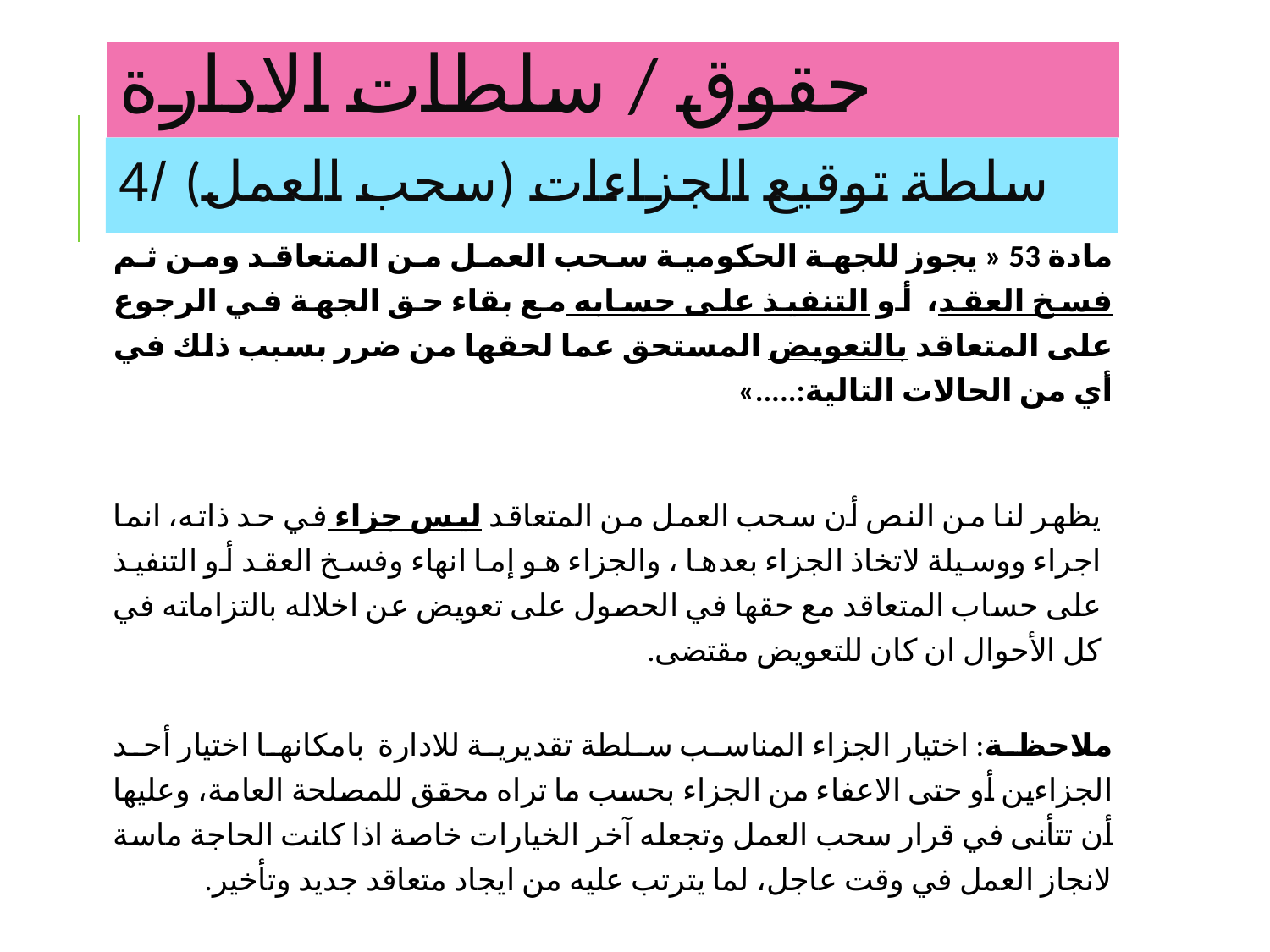

# حقوق / سلطات الادارة
4/ سلطة توقيع الجزاءات (سحب العمل)
مادة 53 « يجوز للجهة الحكومية سحب العمل من المتعاقد ومن ثم فسخ العقد،  أو التنفيذ على حسابه مع بقاء حق الجهة في الرجوع على المتعاقد بالتعويض المستحق عما لحقها من ضرر بسبب ذلك في أي من الحالات التالية:.....»

يظهر لنا من النص أن سحب العمل من المتعاقد ليس جزاء في حد ذاته، انما اجراء ووسيلة لاتخاذ الجزاء بعدها ، والجزاء هو إما انهاء وفسخ العقد أو التنفيذ على حساب المتعاقد مع حقها في الحصول على تعويض عن اخلاله بالتزاماته في كل الأحوال ان كان للتعويض مقتضى.

ملاحظة: اختيار الجزاء المناسب سلطة تقديرية للادارة  بامكانها اختيار أحد الجزاءين أو حتى الاعفاء من الجزاء بحسب ما تراه محقق للمصلحة العامة، وعليها أن تتأنى في قرار سحب العمل وتجعله آخر الخيارات خاصة اذا كانت الحاجة ماسة لانجاز العمل في وقت عاجل، لما يترتب عليه من ايجاد متعاقد جديد وتأخير.